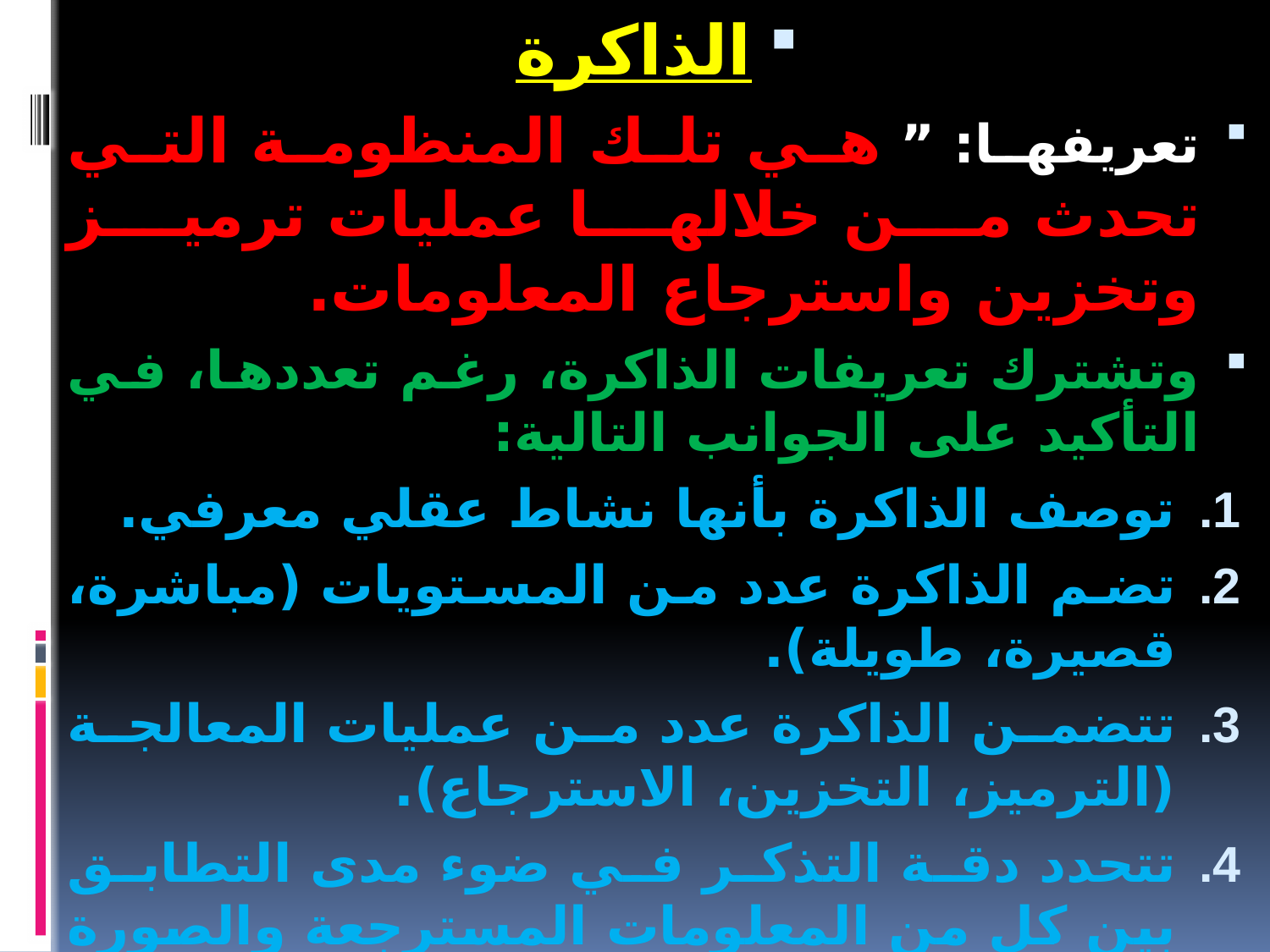

الذاكرة
تعريفها: ” هي تلك المنظومة التي تحدث من خلالها عمليات ترميز وتخزين واسترجاع المعلومات.
وتشترك تعريفات الذاكرة، رغم تعددها، في التأكيد على الجوانب التالية:
توصف الذاكرة بأنها نشاط عقلي معرفي.
تضم الذاكرة عدد من المستويات (مباشرة، قصيرة، طويلة).
تتضمن الذاكرة عدد من عمليات المعالجة (الترميز، التخزين، الاسترجاع).
تتحدد دقة التذكر في ضوء مدى التطابق بين كل من المعلومات المسترجعة والصورة الأصلية لهذه المعلومات عند تخزينها.